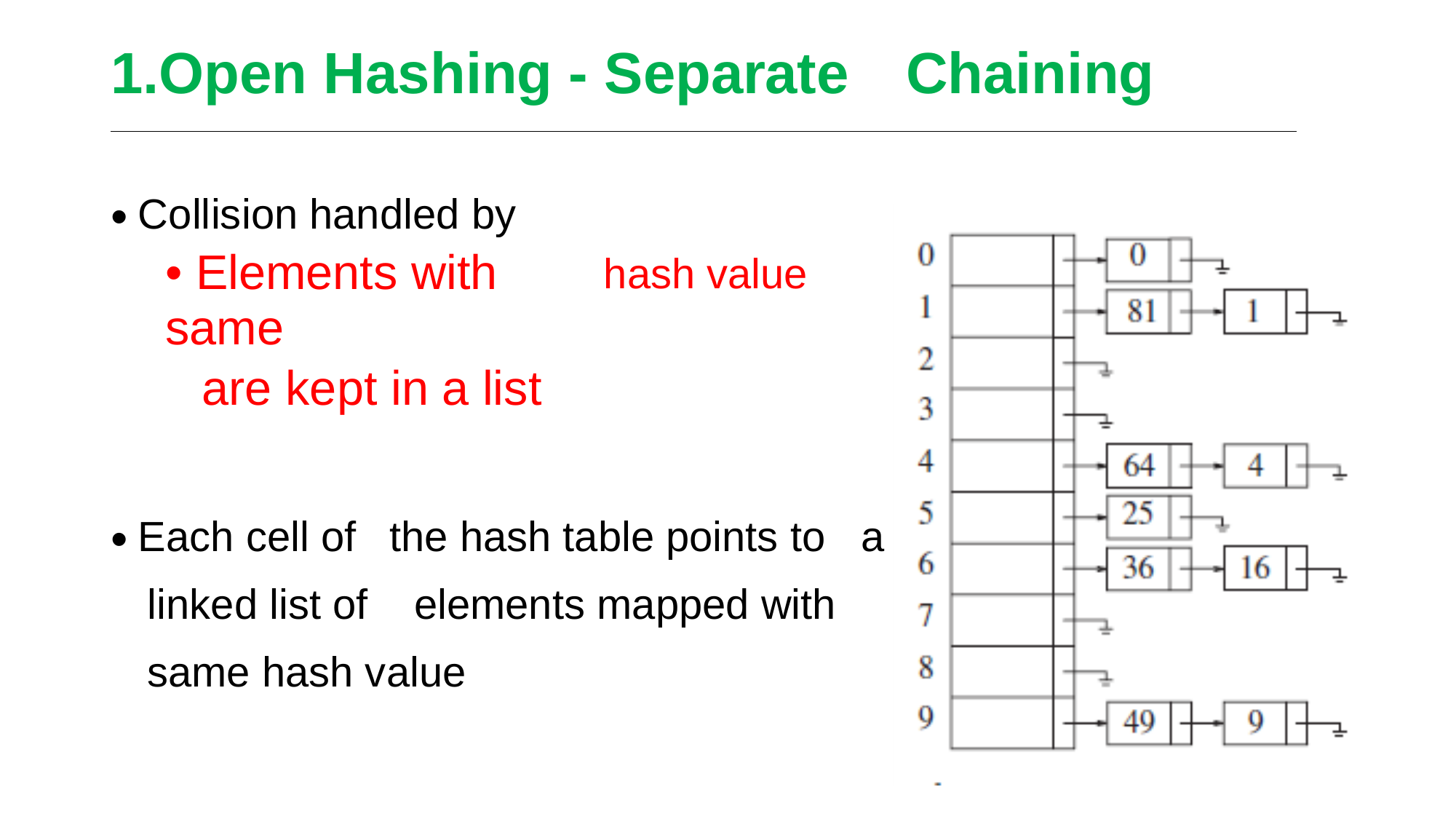

1.Open Hashing - Separate
Chaining

•
Collision handled by
• Elements with same
are kept in a list

hash value
•
Each cell of
the hash table points to
a
linked list of
elements mapped with
same hash value